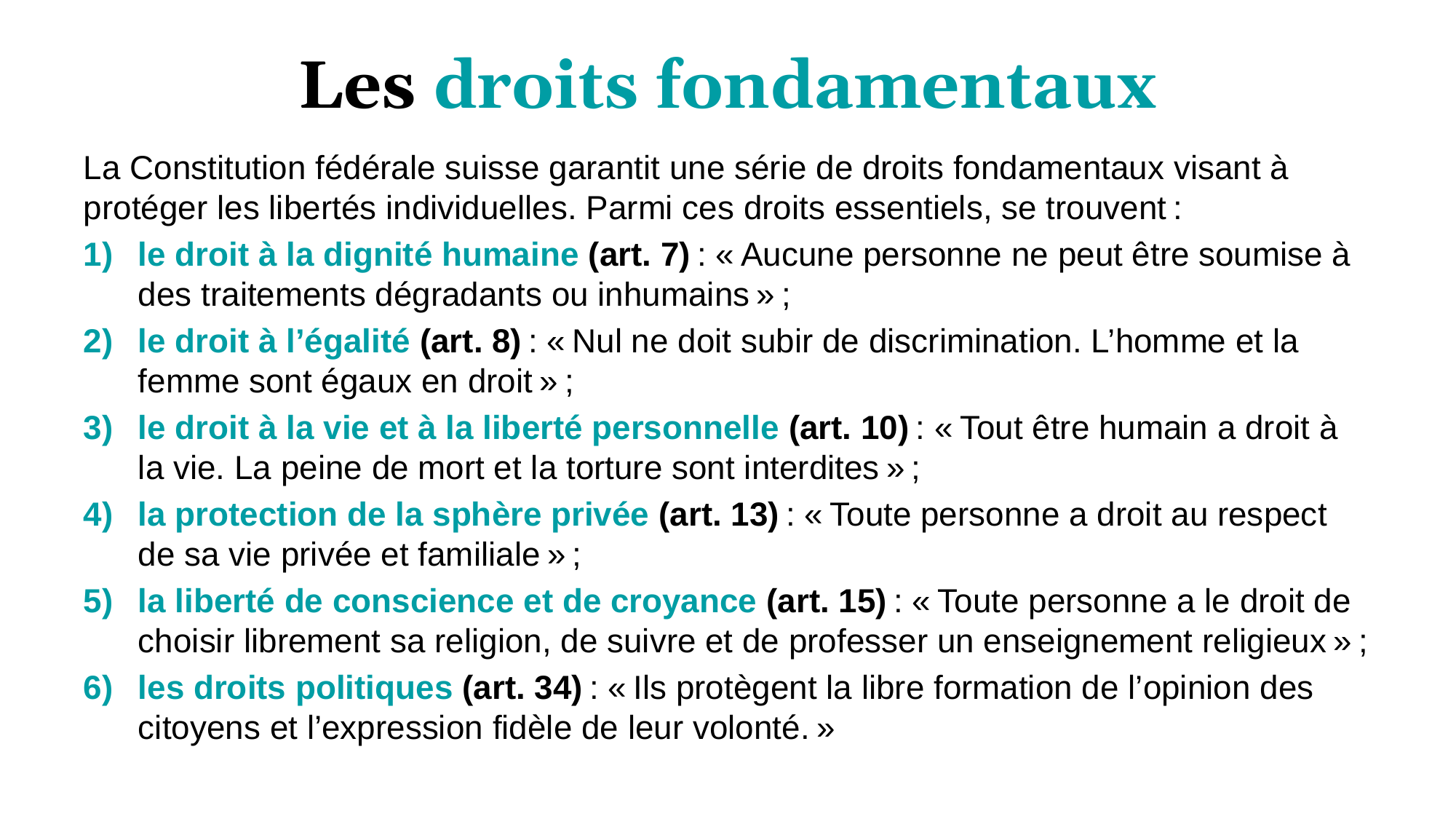

# Les droits fondamentaux
La Constitution fédérale suisse garantit une série de droits fondamentaux visant à protéger les libertés individuelles. Parmi ces droits essentiels, se trouvent :
le droit à la dignité humaine (art. 7) : « Aucune personne ne peut être soumise à des traitements dégradants ou inhumains » ;
le droit à l’égalité (art. 8) : « Nul ne doit subir de discrimination. L’homme et la femme sont égaux en droit » ;
le droit à la vie et à la liberté personnelle (art. 10) : « Tout être humain a droit à la vie. La peine de mort et la torture sont interdites » ;
la protection de la sphère privée (art. 13) : « Toute personne a droit au respect de sa vie privée et familiale » ;
la liberté de conscience et de croyance (art. 15) : « Toute personne a le droit de choisir librement sa religion, de suivre et de professer un enseignement religieux » ;
les droits politiques (art. 34) : « Ils protègent la libre formation de l’opinion des citoyens et l’expression fidèle de leur volonté. »